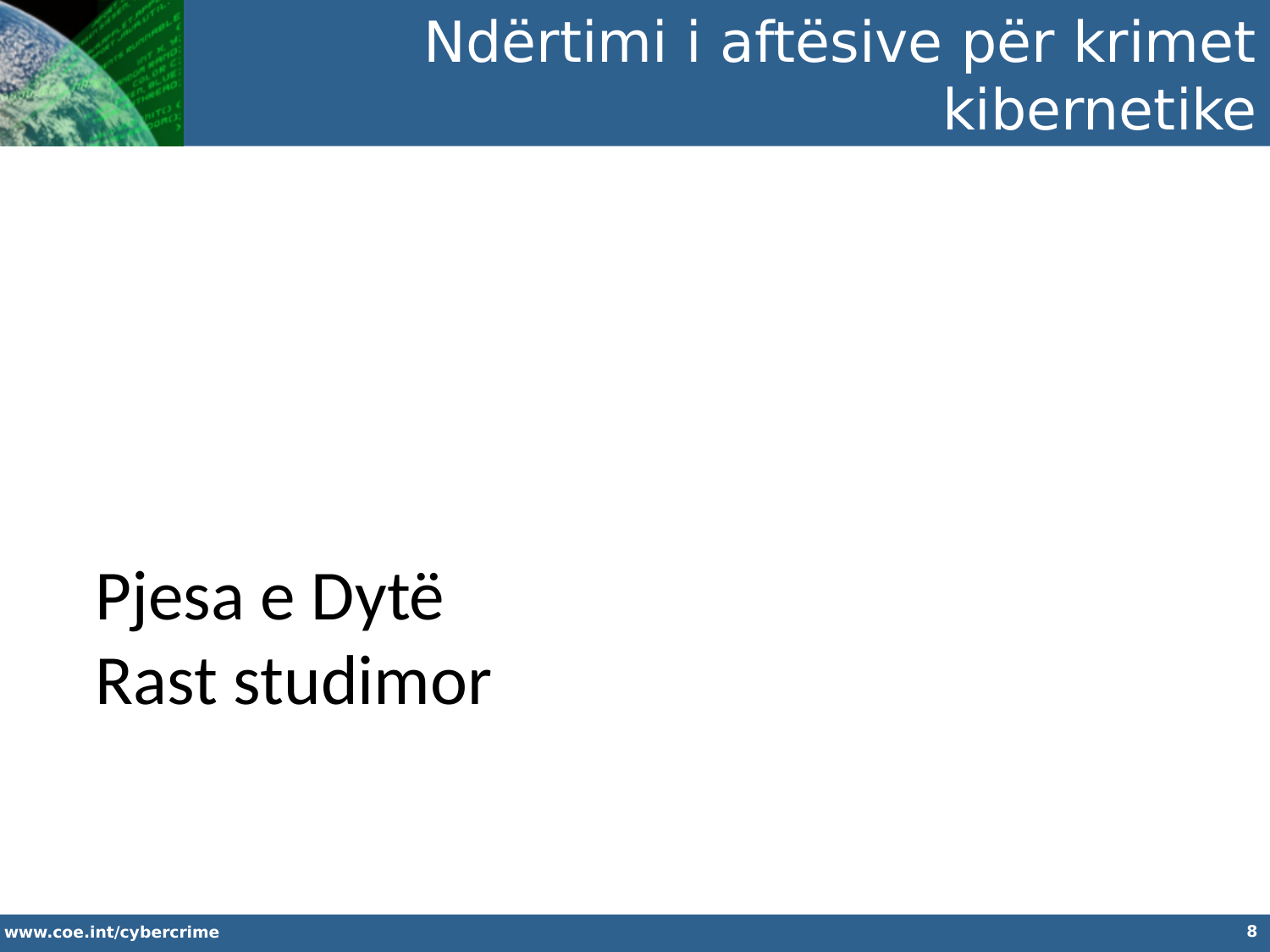

Ndërtimi i aftësive për krimet kibernetike
Pjesa e Dytë
Rast studimor
8